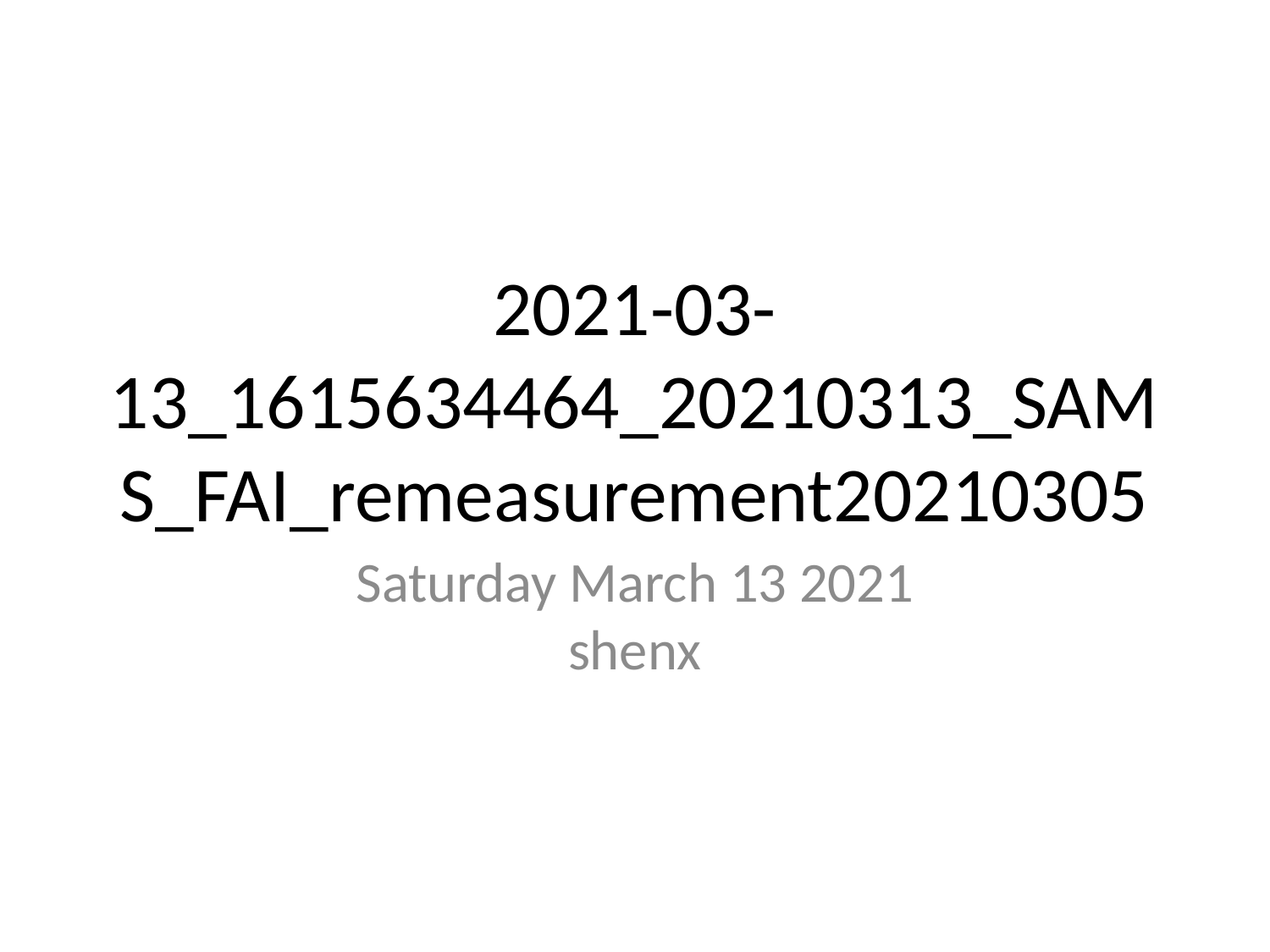

# 2021-03-13_1615634464_20210313_SAMS_FAI_remeasurement20210305
Saturday March 13 2021
shenx